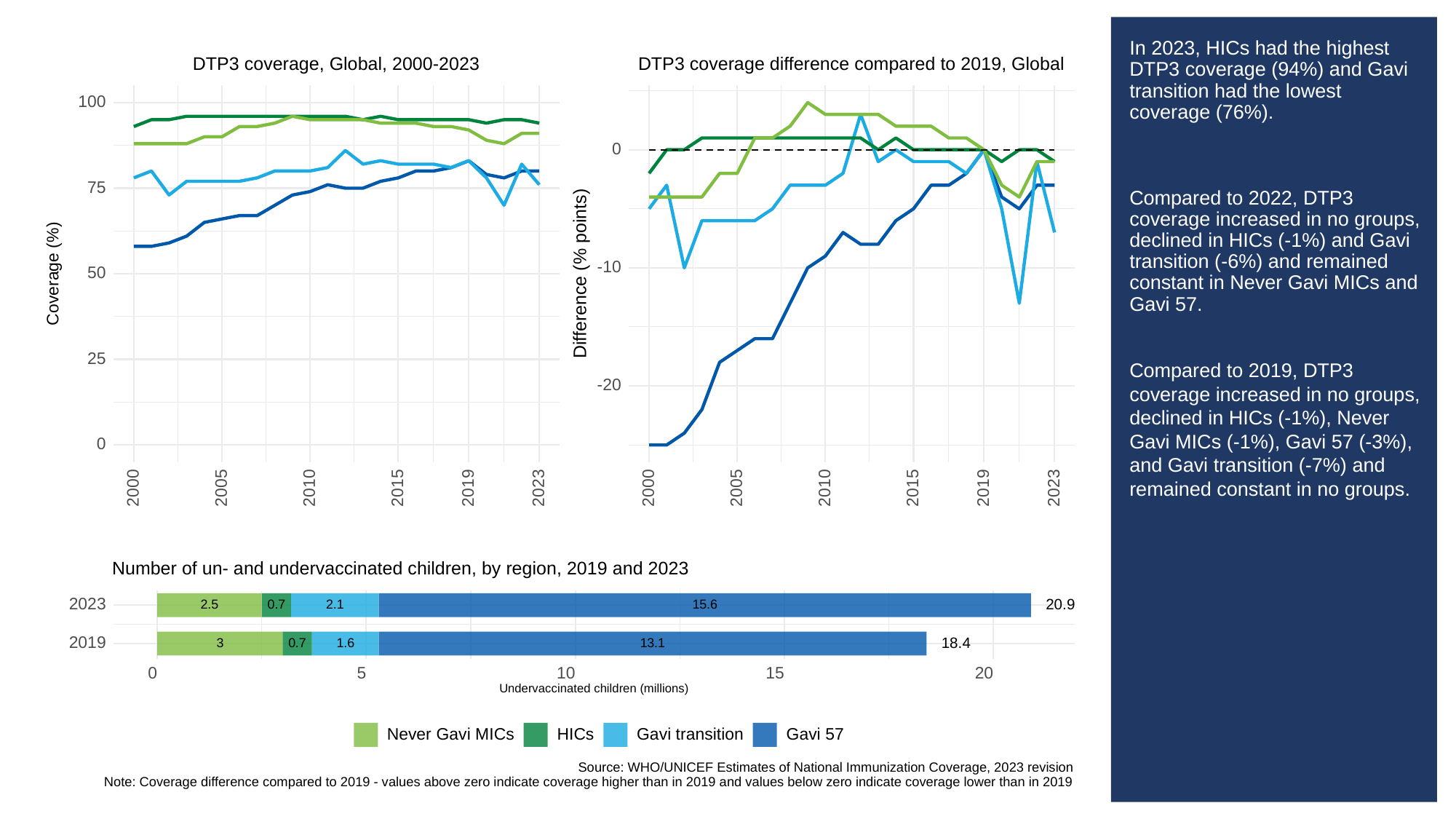

# In 2023, HICs had the highest DTP3 coverage (94%) and Gavi transition had the lowest coverage (76%).

Compared to 2022, DTP3 coverage increased in no groups, declined in HICs (-1%) and Gavi transition (-6%) and remained constant in Never Gavi MICs and Gavi 57.

Compared to 2019, DTP3 coverage increased in no groups, declined in HICs (-1%), Never Gavi MICs (-1%), Gavi 57 (-3%), and Gavi transition (-7%) and remained constant in no groups.

DTP3 coverage, Global, 2000-2023
DTP3 coverage difference compared to 2019, Global

100

0

75

-10
Difference (% points)
Coverage (%)
50

25

-20

0

2023
2023
2000
2005
2010
2015
2019
2000
2005
2010
2015
2019
Number of un- and undervaccinated children, by region, 2019 and 2023

2023
20.9
2.5
0.7
15.6
2.1

2019
18.4
3
13.1
0.7
1.6

0
10
15
20
5
Undervaccinated children (millions)

Never Gavi MICs
HICs
Gavi transition
Gavi 57
Source: WHO/UNICEF Estimates of National Immunization Coverage, 2023 revision
Note: Coverage difference compared to 2019 - values above zero indicate coverage higher than in 2019 and values below zero indicate coverage lower than in 2019